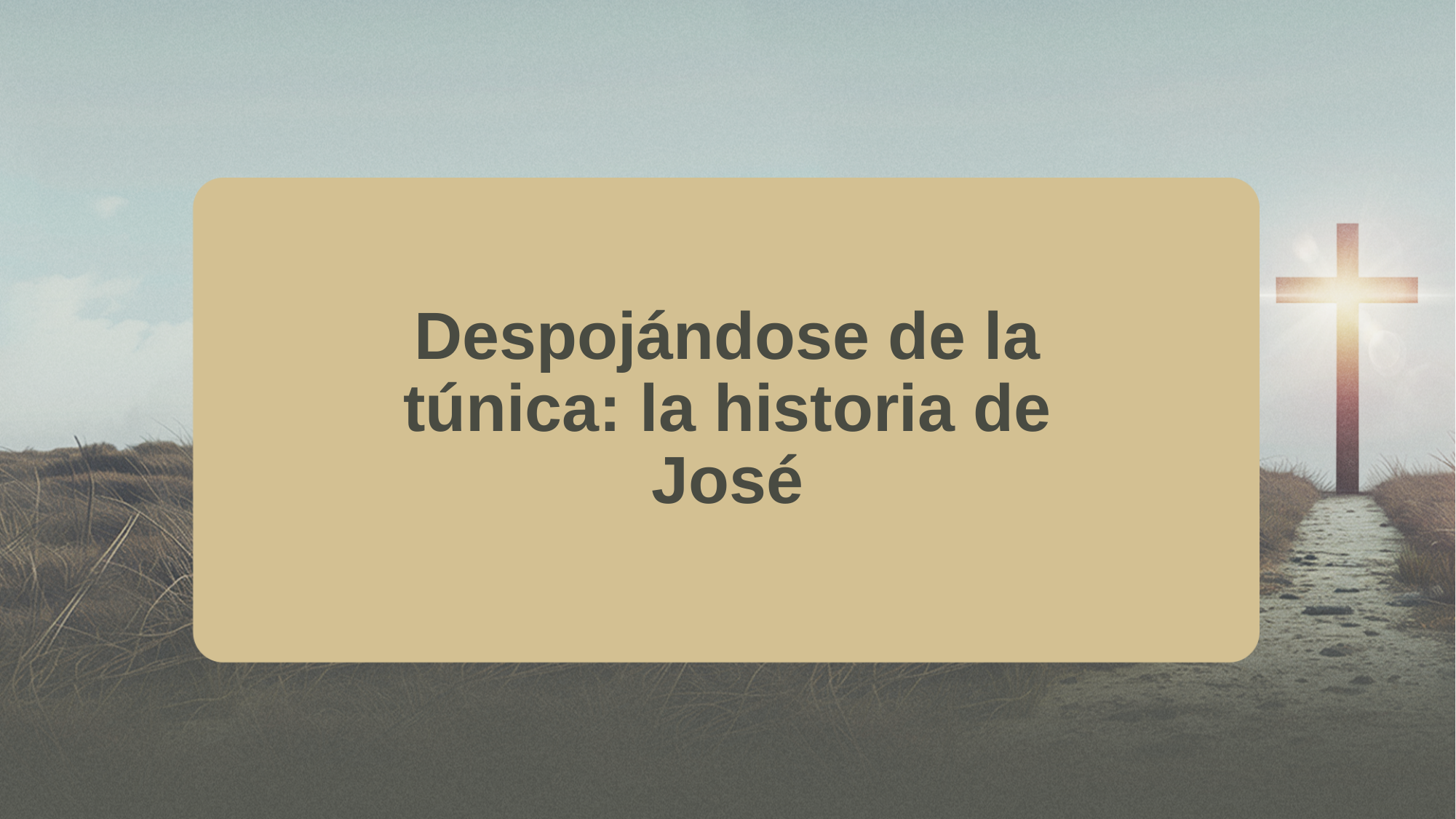

Despojándose de la túnica: la historia de José